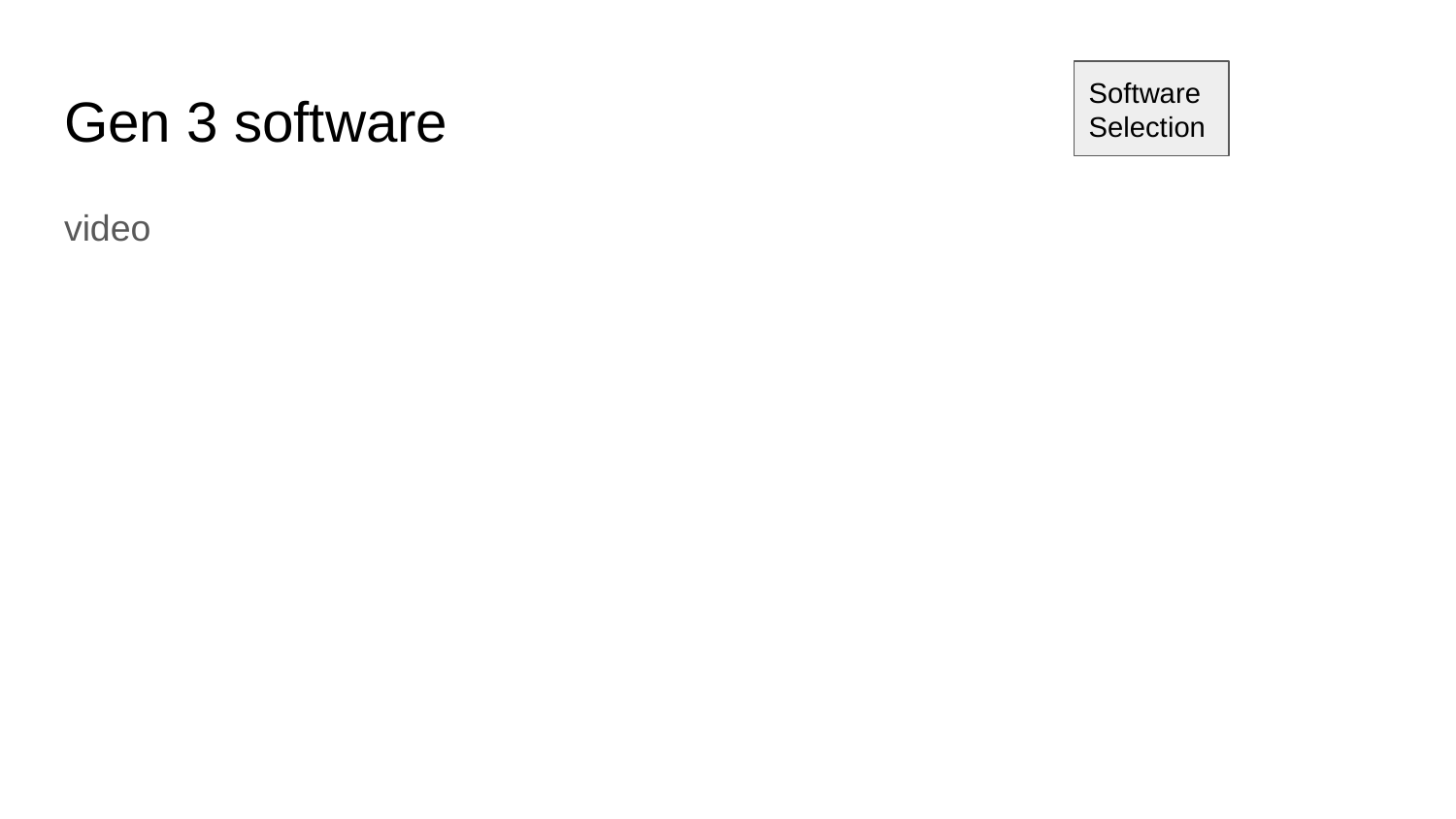

Software Selection
# Gen 3 software

video